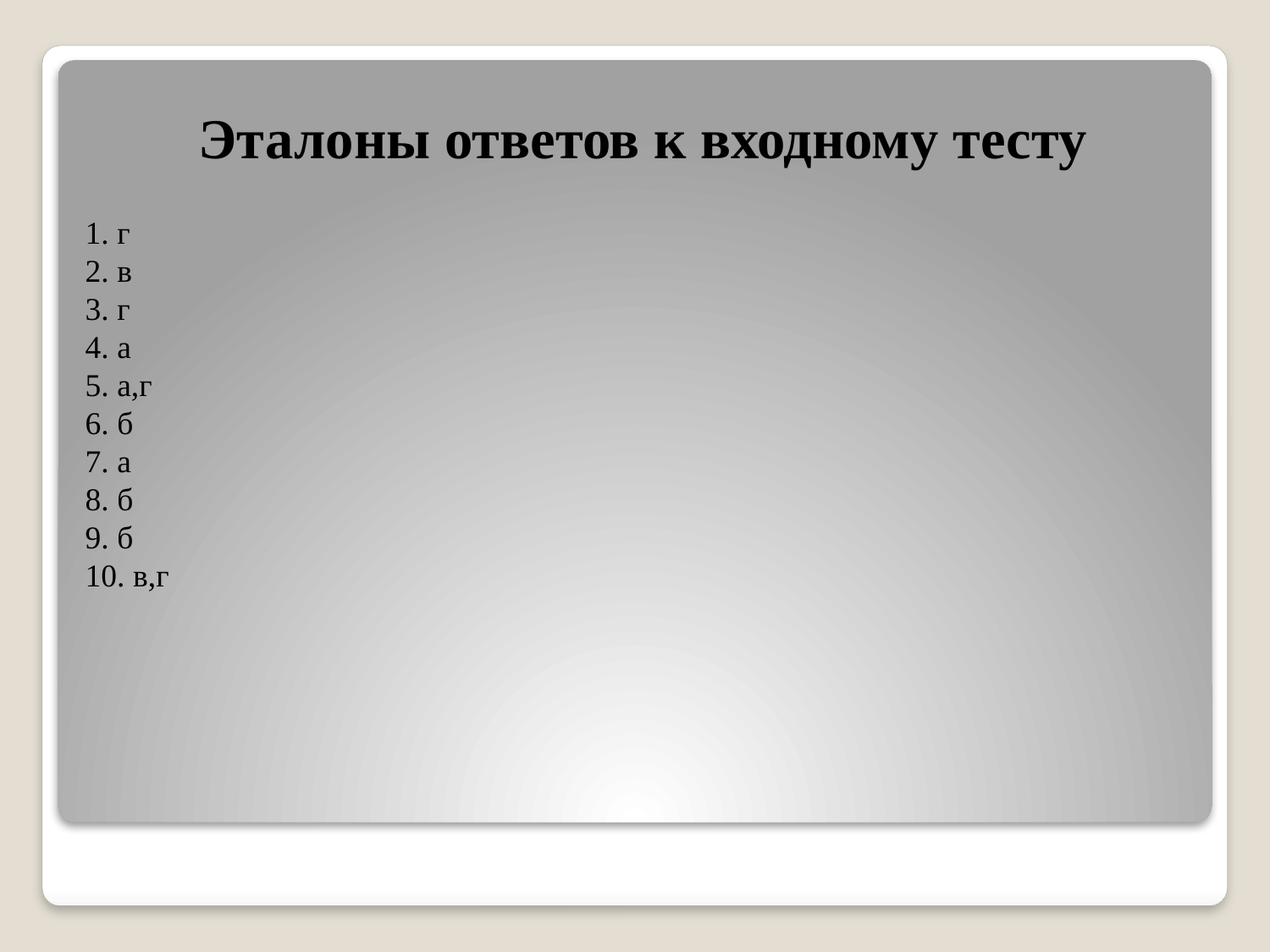

# Эталоны ответов к входному тесту
1. г
2. в
3. г
4. а
5. а,г
6. б
7. а
8. б
9. б
10. в,г